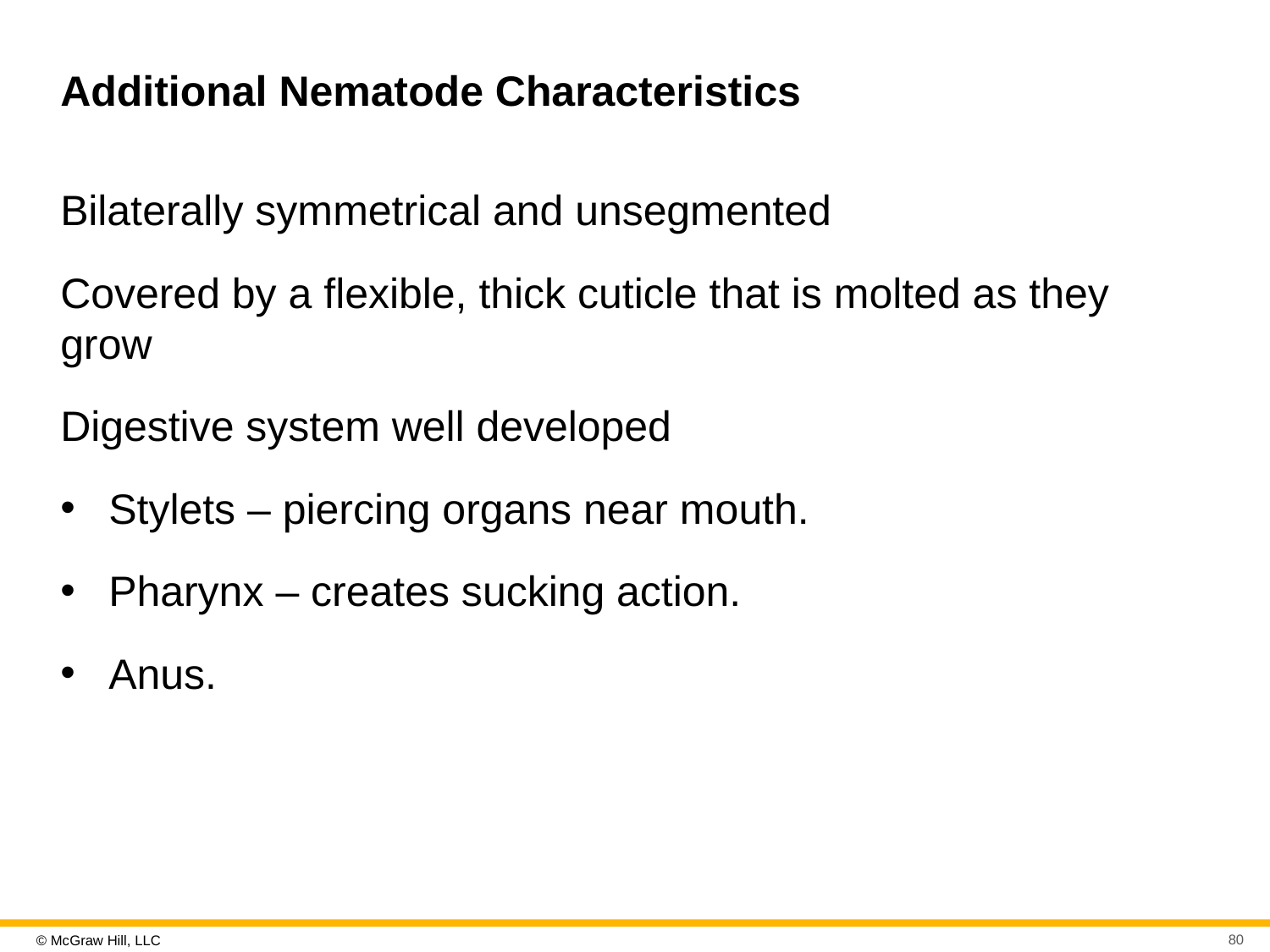

# Additional Nematode Characteristics
Bilaterally symmetrical and unsegmented
Covered by a flexible, thick cuticle that is molted as they grow
Digestive system well developed
Stylets – piercing organs near mouth.
Pharynx – creates sucking action.
Anus.
80